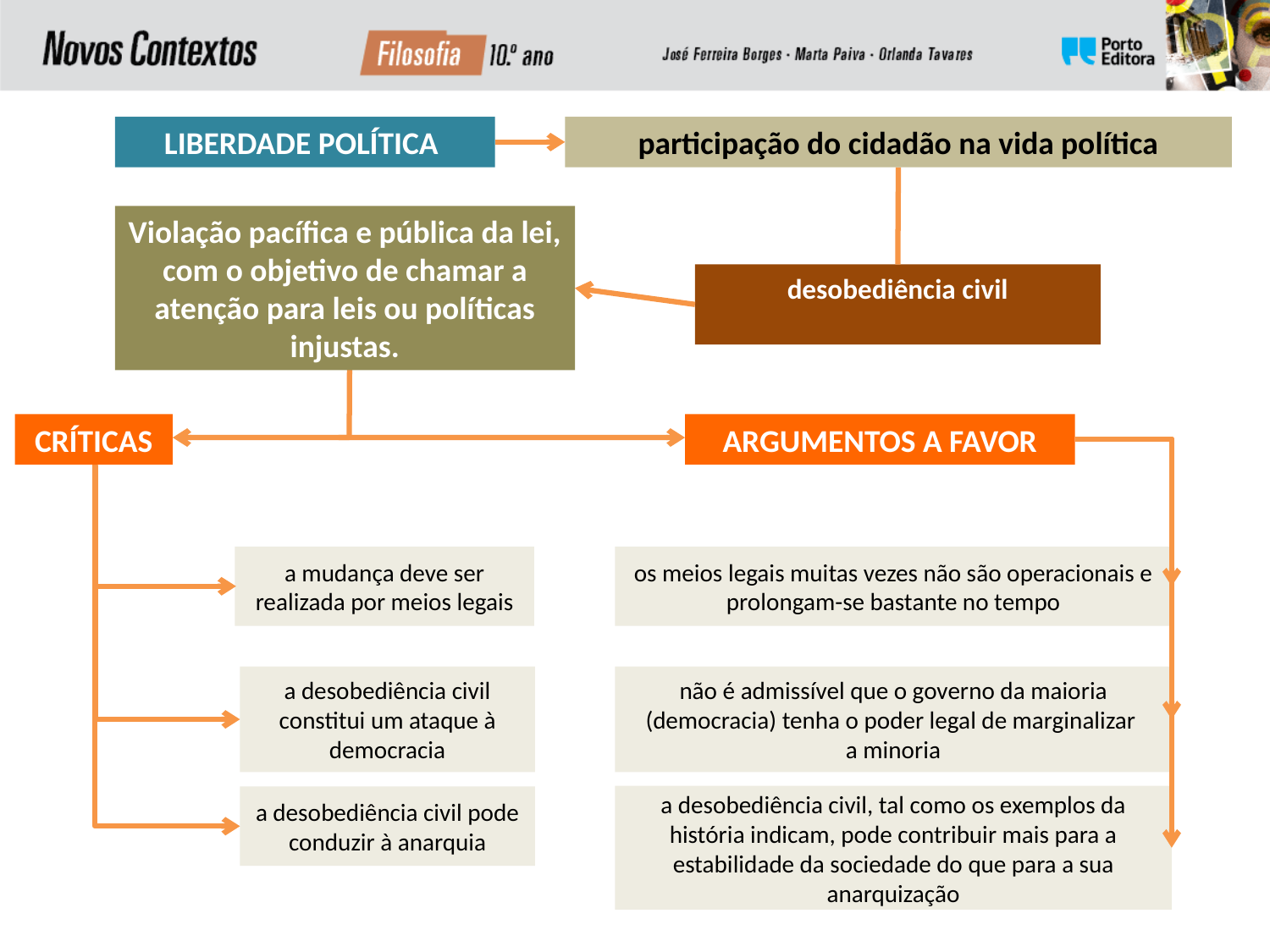

LIBERDADE POLÍTICA
participação do cidadão na vida política
Violação pacífica e pública da lei, com o objetivo de chamar a atenção para leis ou políticas injustas.
desobediência civil

CRÍTICAS
ARGUMENTOS A FAVOR
a mudança deve ser realizada por meios legais
os meios legais muitas vezes não são operacionais e prolongam-se bastante no tempo
a desobediência civil constitui um ataque à democracia
não é admissível que o governo da maioria (democracia) tenha o poder legal de marginalizar
a minoria
a desobediência civil, tal como os exemplos da história indicam, pode contribuir mais para a estabilidade da sociedade do que para a sua anarquização
a desobediência civil pode conduzir à anarquia